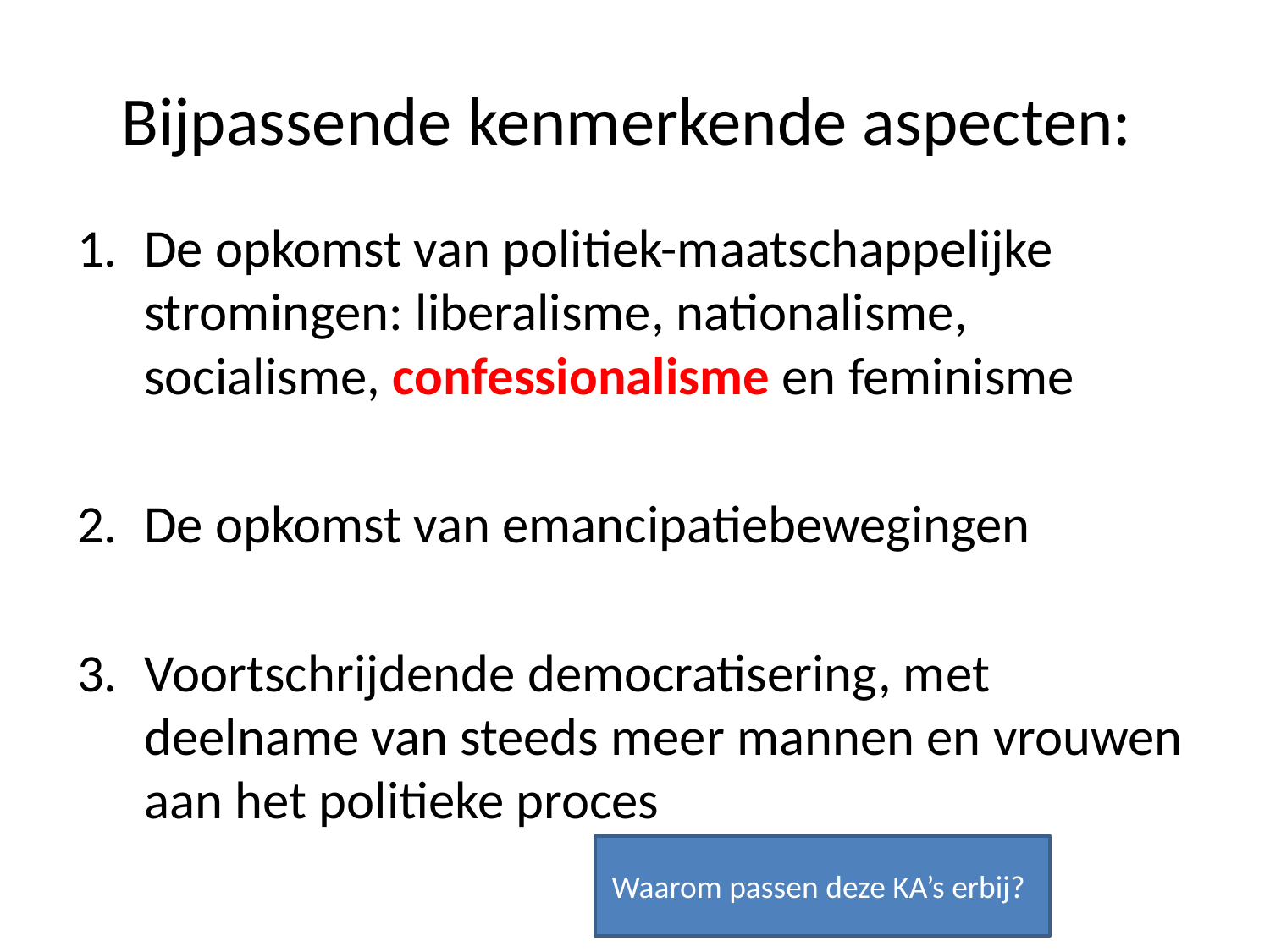

# Bijpassende kenmerkende aspecten:
De opkomst van politiek-maatschappelijke stromingen: liberalisme, nationalisme, socialisme, confessionalisme en feminisme

De opkomst van emancipatiebewegingen

Voortschrijdende democratisering, met deelname van steeds meer mannen en vrouwen aan het politieke proces
Waarom passen deze KA’s erbij?